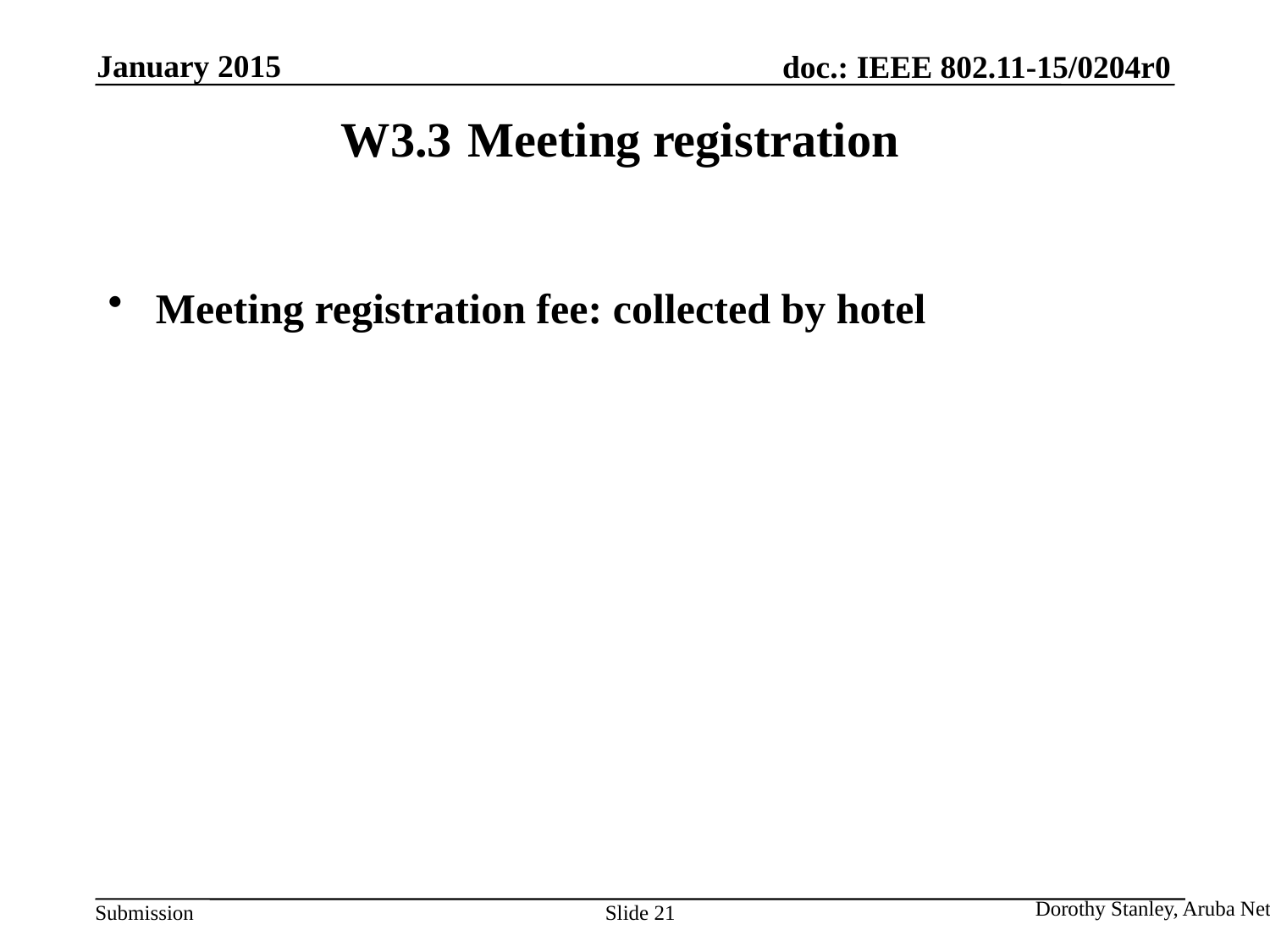

January 2015
# W3.3	Meeting registration
Meeting registration fee: collected by hotel
Dorothy Stanley, Aruba Networks
Slide 21